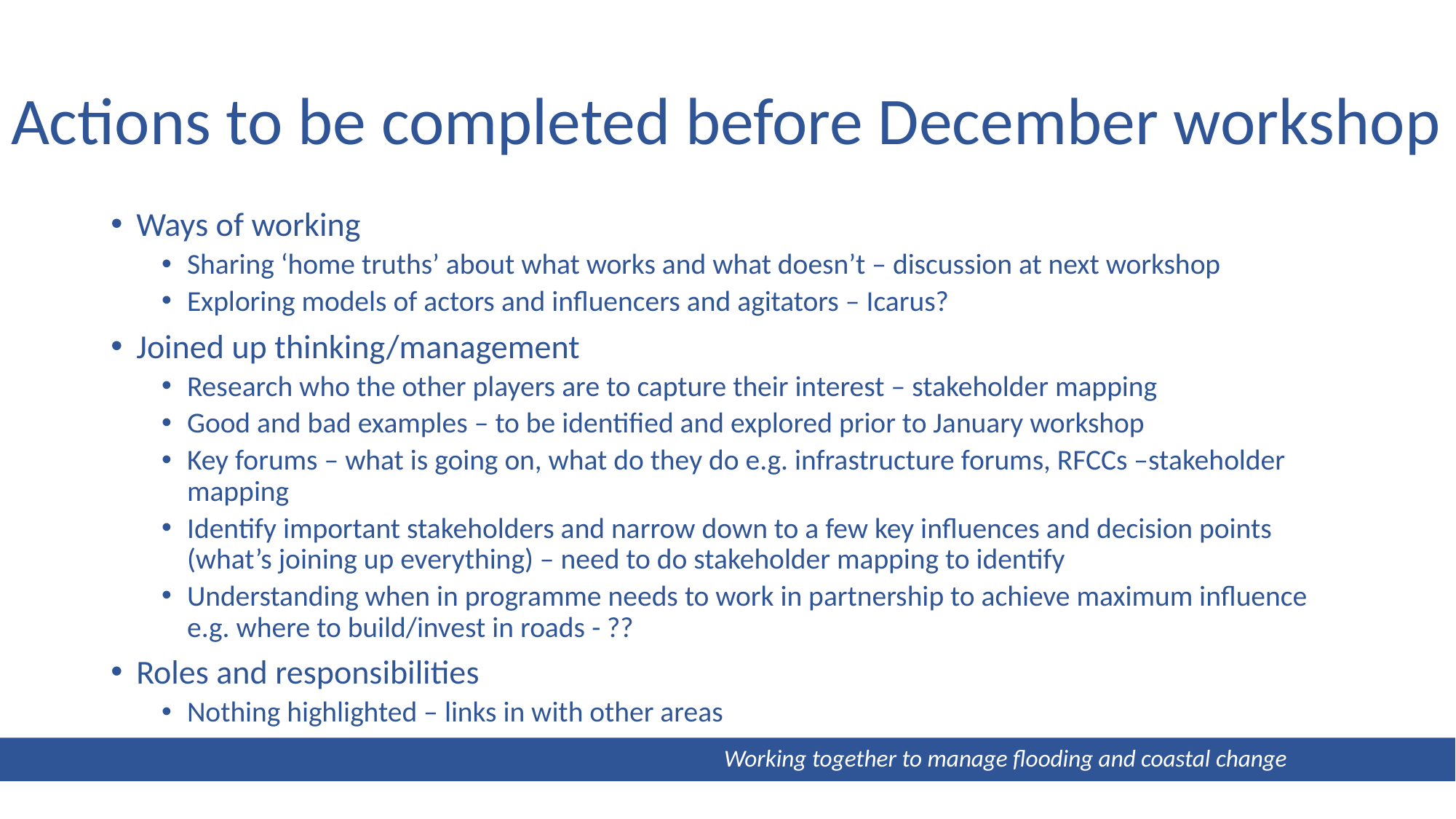

# Actions to be completed before December workshop
Ways of working
Sharing ‘home truths’ about what works and what doesn’t – discussion at next workshop
Exploring models of actors and influencers and agitators – Icarus?
Joined up thinking/management
Research who the other players are to capture their interest – stakeholder mapping
Good and bad examples – to be identified and explored prior to January workshop
Key forums – what is going on, what do they do e.g. infrastructure forums, RFCCs –stakeholder mapping
Identify important stakeholders and narrow down to a few key influences and decision points (what’s joining up everything) – need to do stakeholder mapping to identify
Understanding when in programme needs to work in partnership to achieve maximum influence e.g. where to build/invest in roads - ??
Roles and responsibilities
Nothing highlighted – links in with other areas
                                                                                                        Working together to manage flooding and coastal change